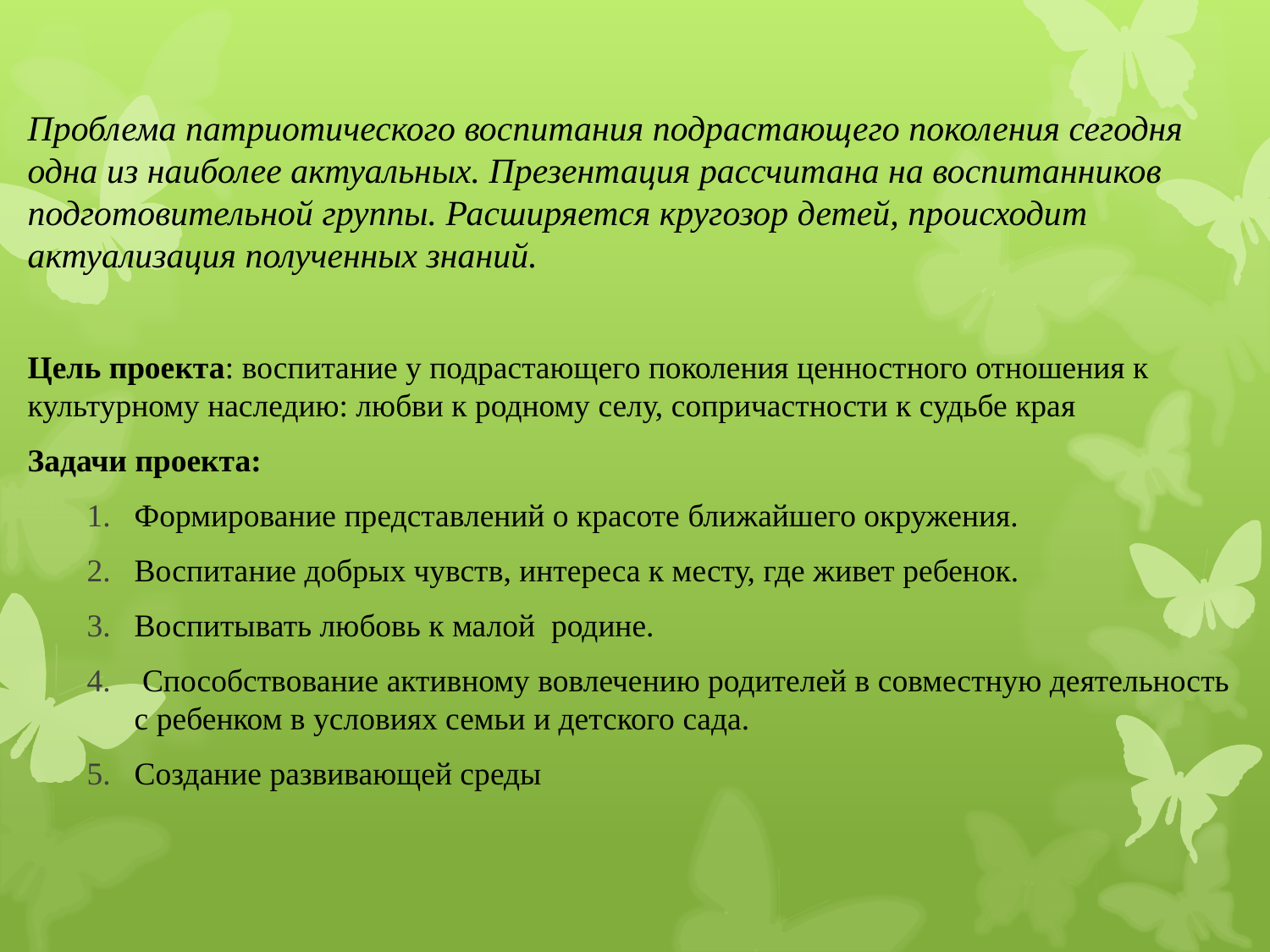

Проблема патриотического воспитания подрастающего поколения сегодня одна из наиболее актуальных. Презентация рассчитана на воспитанников подготовительной группы. Расширяется кругозор детей, происходит актуализация полученных знаний.

Цель проекта: воспитание у подрастающего поколения ценностного отношения к культурному наследию: любви к родному селу, сопричастности к судьбе края
Задачи проекта:
Формирование представлений о красоте ближайшего окружения.
Воспитание добрых чувств, интереса к месту, где живет ребенок.
Воспитывать любовь к малой  родине.
 Способствование активному вовлечению родителей в совместную деятельность с ребенком в условиях семьи и детского сада.
Создание развивающей среды